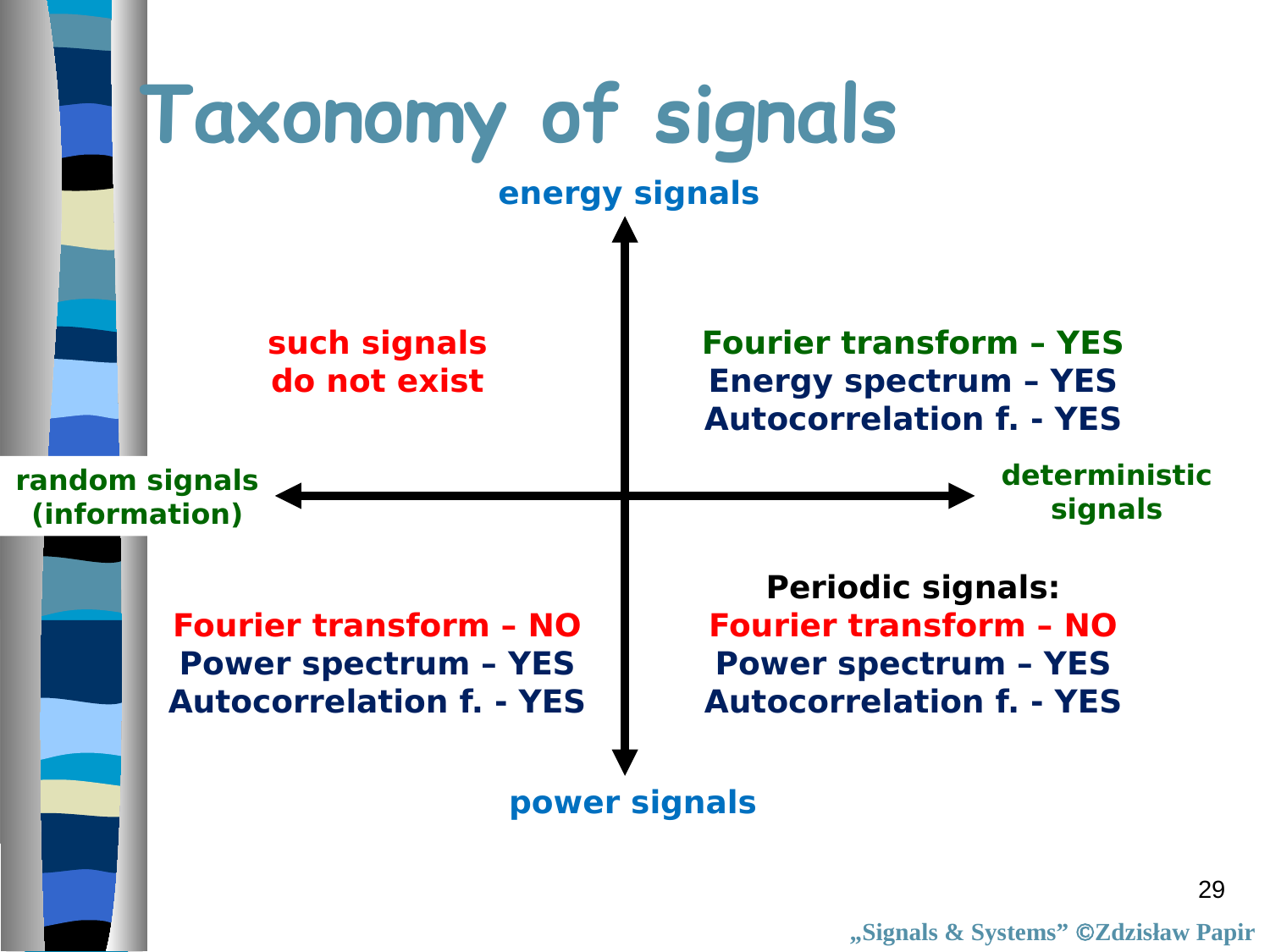

Taxonomy of signals
energy signals
deterministic
signals
random signals
(information)
power signals
such signals
do not exist
Fourier transform – YES
Energy spectrum – YES
Autocorrelation f. - YES
Periodic signals:
Fourier transform – NO
Power spectrum – YES
Autocorrelation f. - YES

Fourier transform – NO
Power spectrum – YES
Autocorrelation f. - YES

29
„Signals & Systems” ©Zdzisław Papir